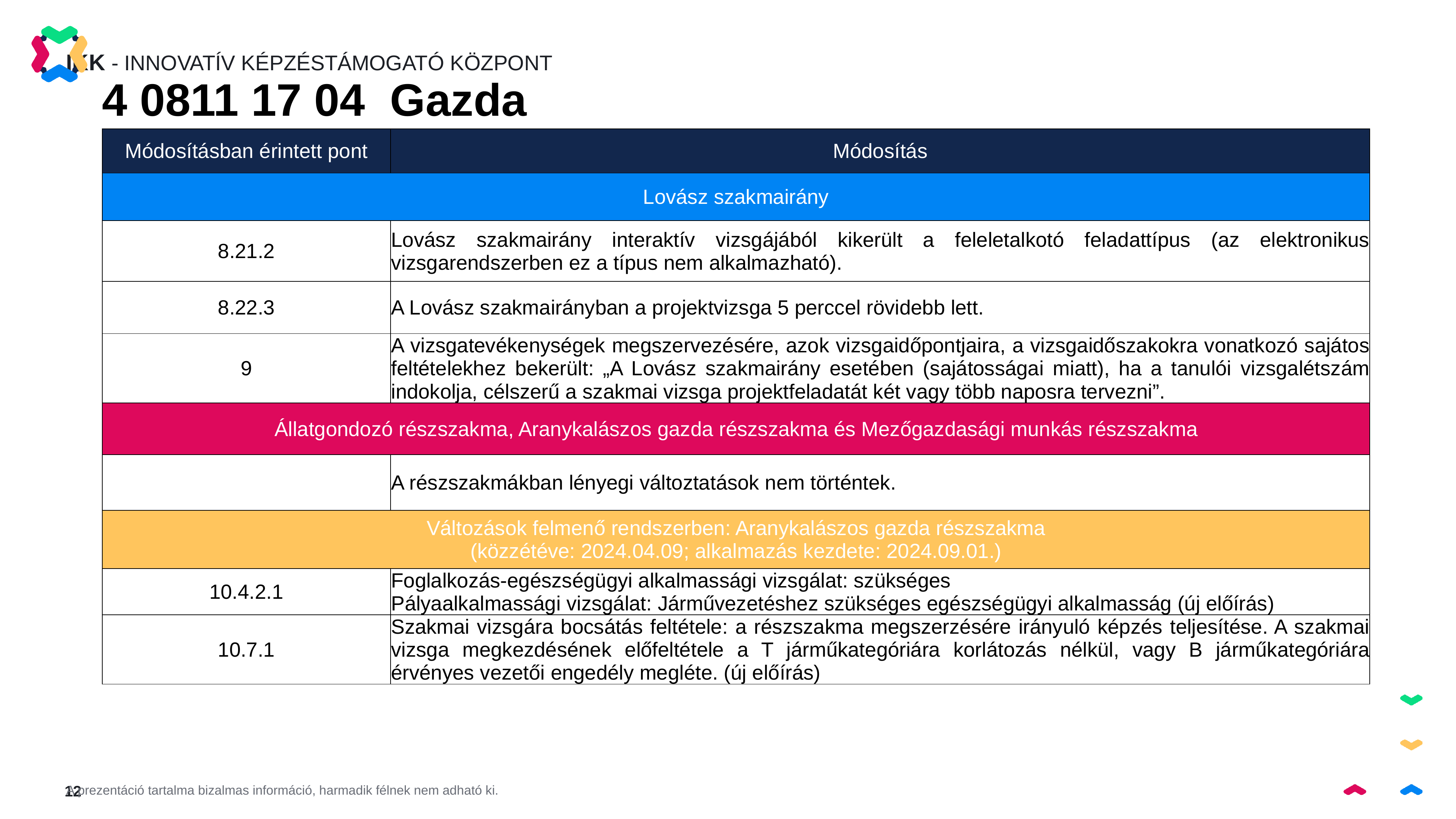

4 0811 17 04  Gazda
| Módosításban érintett pont | Módosítás |
| --- | --- |
| Lovász szakmairány |  |
| 8.21.2 | Lovász szakmairány interaktív vizsgájából kikerült a feleletalkotó feladattípus (az elektronikus vizsgarendszerben ez a típus nem alkalmazható). |
| 8.22.3 | A Lovász szakmairányban a projektvizsga 5 perccel rövidebb lett. |
| 9 | A vizsgatevékenységek megszervezésére, azok vizsgaidőpontjaira, a vizsgaidőszakokra vonatkozó sajátos feltételekhez bekerült: „A Lovász szakmairány esetében (sajátosságai miatt), ha a tanulói vizsgalétszám indokolja, célszerű a szakmai vizsga projektfeladatát két vagy több naposra tervezni”. |
| Állatgondozó részszakma, Aranykalászos gazda részszakma és Mezőgazdasági munkás részszakma |  |
|  | A részszakmákban lényegi változtatások nem történtek. |
| Változások felmenő rendszerben: Aranykalászos gazda részszakma (közzétéve: 2024.04.09; alkalmazás kezdete: 2024.09.01.) |  |
| 10.4.2.1 | Foglalkozás-egészségügyi alkalmassági vizsgálat: szükséges Pályaalkalmassági vizsgálat: Járművezetéshez szükséges egészségügyi alkalmasság (új előírás) |
| 10.7.1 | Szakmai vizsgára bocsátás feltétele: a részszakma megszerzésére irányuló képzés teljesítése. A szakmai vizsga megkezdésének előfeltétele a T járműkategóriára korlátozás nélkül, vagy B járműkategóriára érvényes vezetői engedély megléte. (új előírás) |